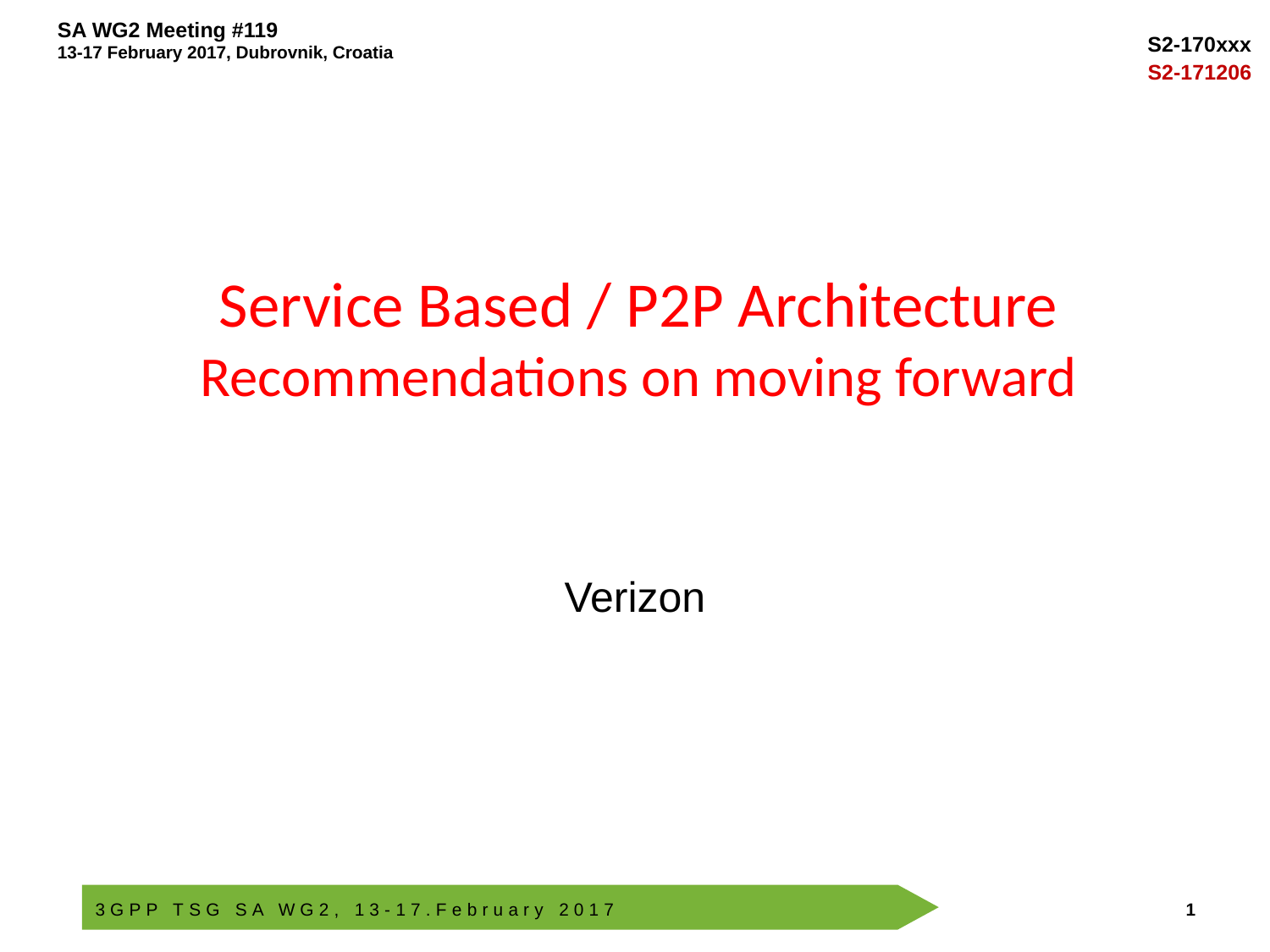

# Service Based / P2P Architecture Recommendations on moving forward
Verizon